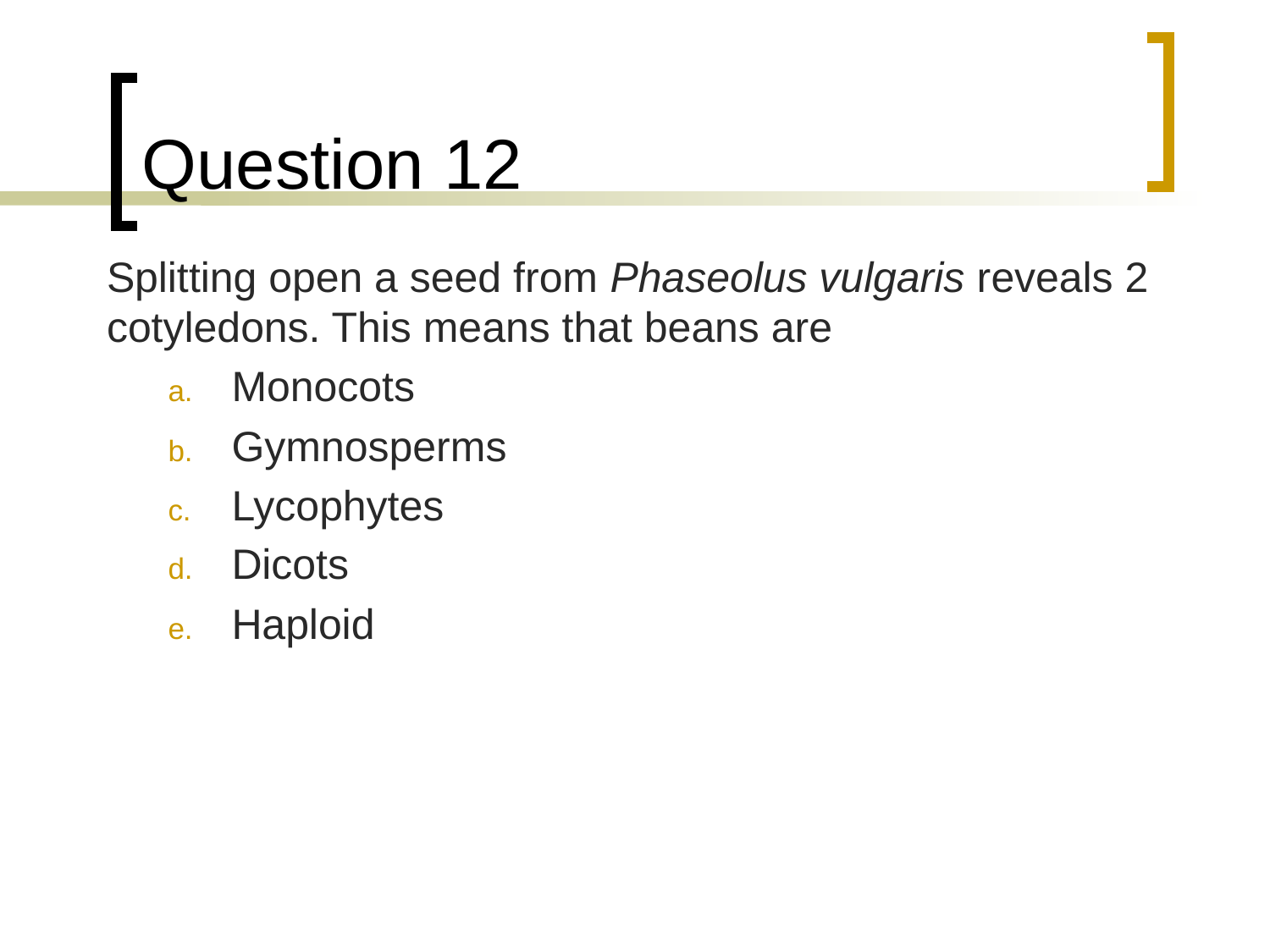

# Question 12
	Splitting open a seed from Phaseolus vulgaris reveals 2 cotyledons. This means that beans are
Monocots
Gymnosperms
Lycophytes
Dicots
Haploid